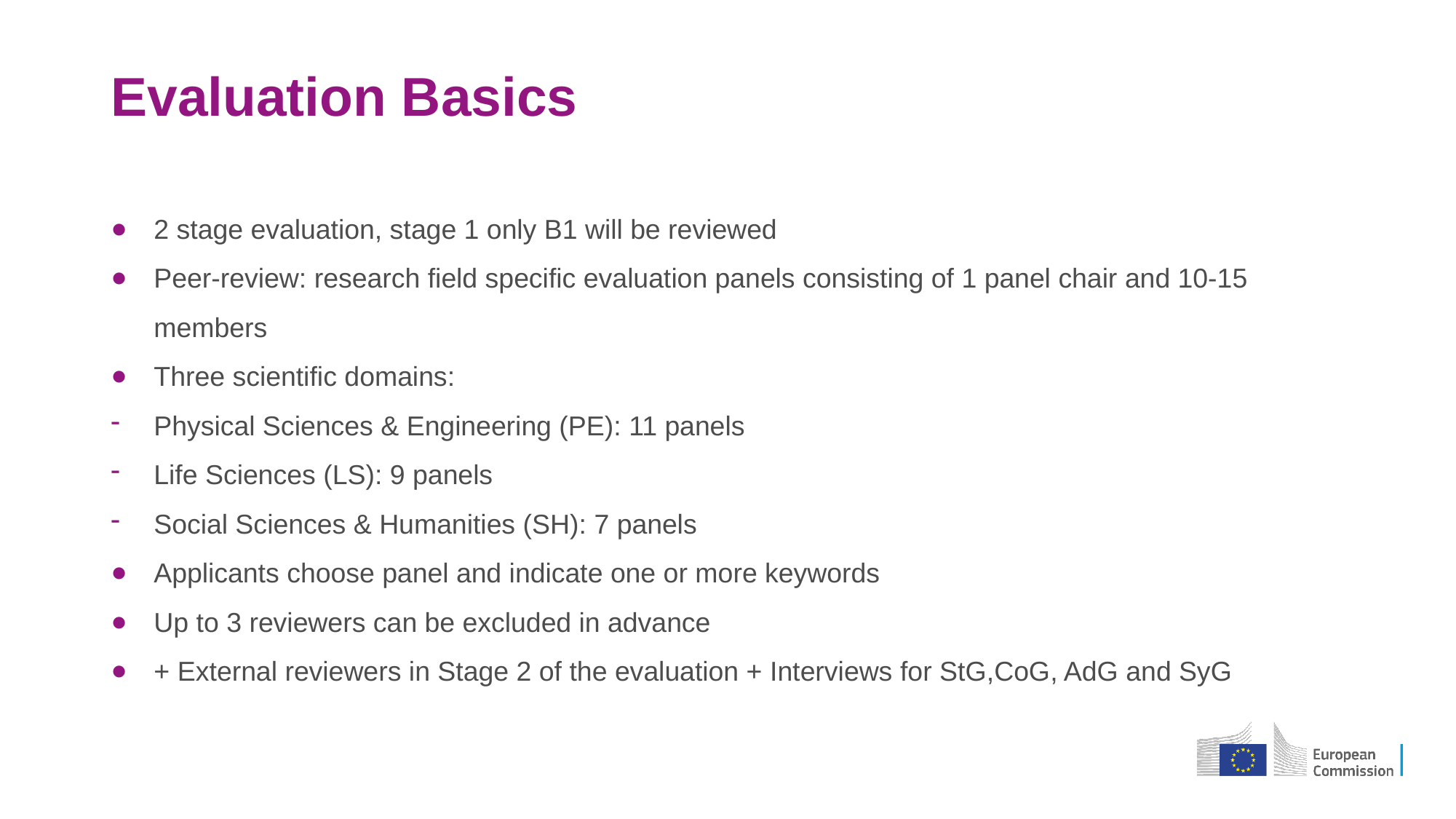

# Evaluation Basics
2 stage evaluation, stage 1 only B1 will be reviewed
Peer-review: research field specific evaluation panels consisting of 1 panel chair and 10-15 members
Three scientific domains:
Physical Sciences & Engineering (PE): 11 panels
Life Sciences (LS): 9 panels
Social Sciences & Humanities (SH): 7 panels
Applicants choose panel and indicate one or more keywords
Up to 3 reviewers can be excluded in advance
+ External reviewers in Stage 2 of the evaluation + Interviews for StG,CoG, AdG and SyG